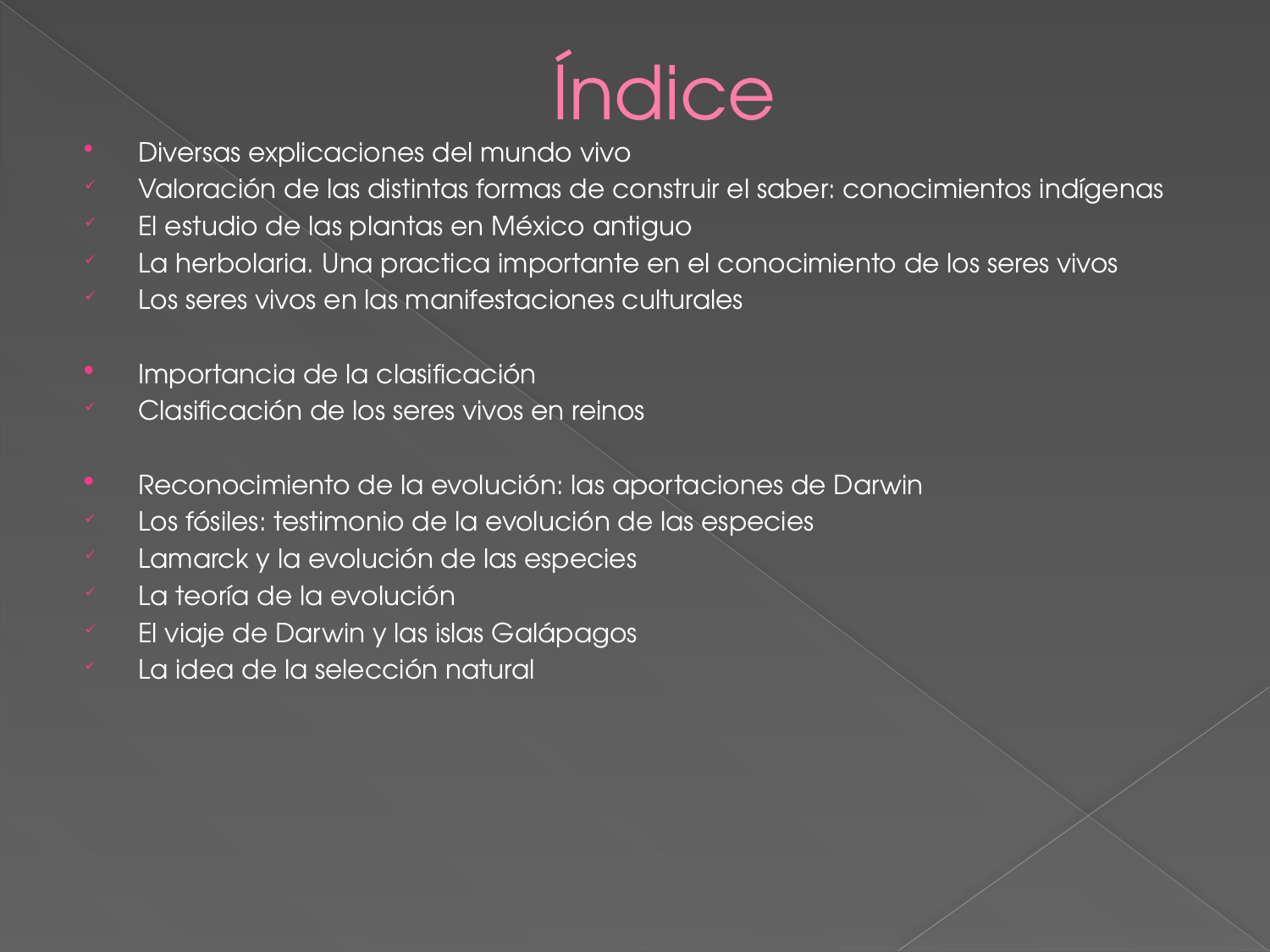

# Índice
Diversas explicaciones del mundo vivo
Valoración de las distintas formas de construir el saber: conocimientos indígenas
El estudio de las plantas en México antiguo
La herbolaria. Una practica importante en el conocimiento de los seres vivos
Los seres vivos en las manifestaciones culturales

Importancia de la clasificación
Clasificación de los seres vivos en reinos

Reconocimiento de la evolución: las aportaciones de Darwin
Los fósiles: testimonio de la evolución de las especies
Lamarck y la evolución de las especies
La teoría de la evolución
El viaje de Darwin y las islas Galápagos
La idea de la selección natural